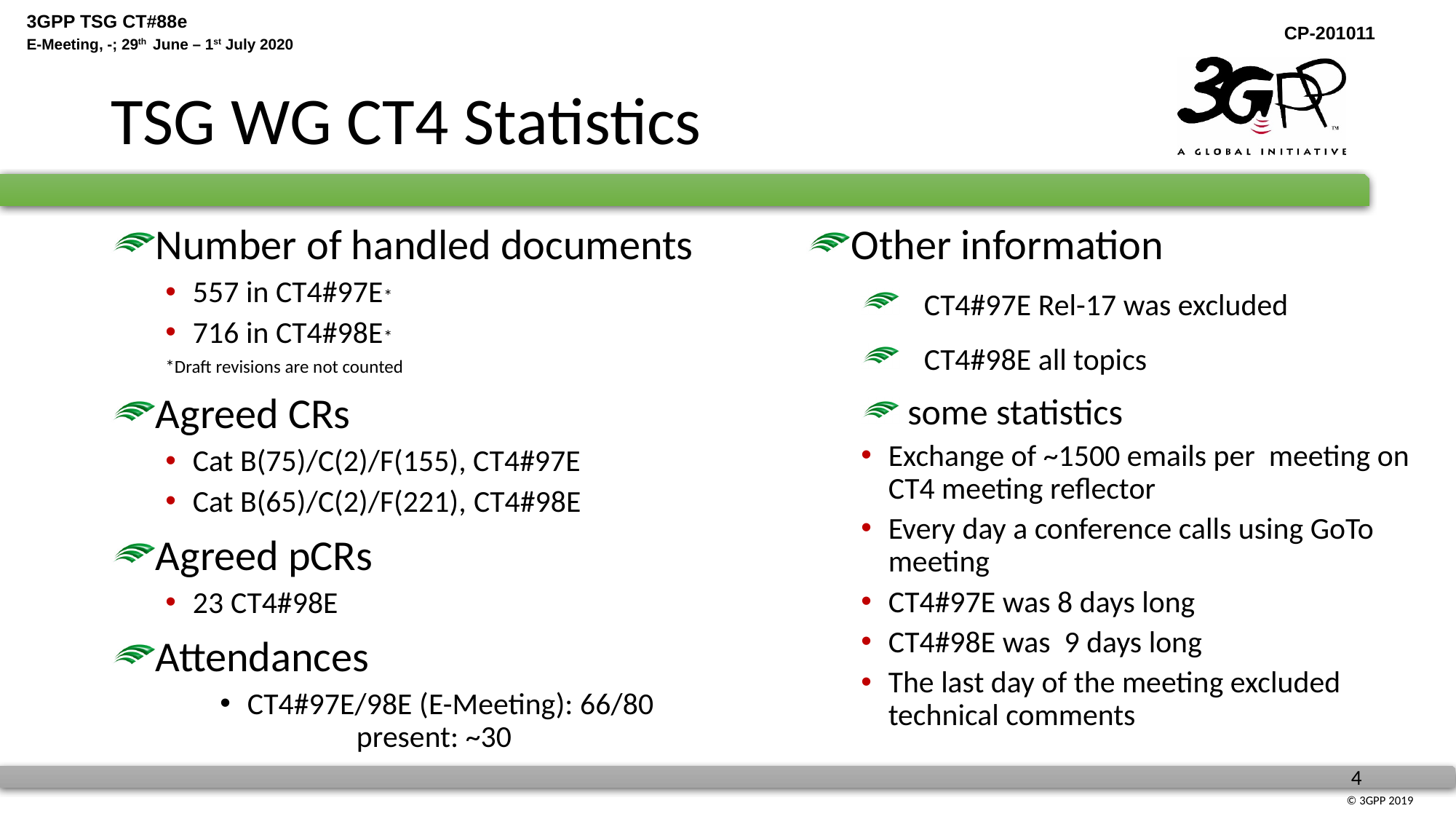

# TSG WG CT4 Statistics
Number of handled documents
557 in CT4#97E*
716 in CT4#98E*
*Draft revisions are not counted
Agreed CRs
Cat B(75)/C(2)/F(155), CT4#97E
Cat B(65)/C(2)/F(221), CT4#98E
Agreed pCRs
23 CT4#98E
Attendances
CT4#97E/98E (E-Meeting): 66/80
	present: ~30

Other information
   CT4#97E Rel-17 was excluded
   CT4#98E all topics
 some statistics
Exchange of ~1500 emails per  meeting on CT4 meeting reflector
Every day a conference calls using GoTo meeting
CT4#97E was 8 days long
CT4#98E was  9 days long
The last day of the meeting excluded technical comments